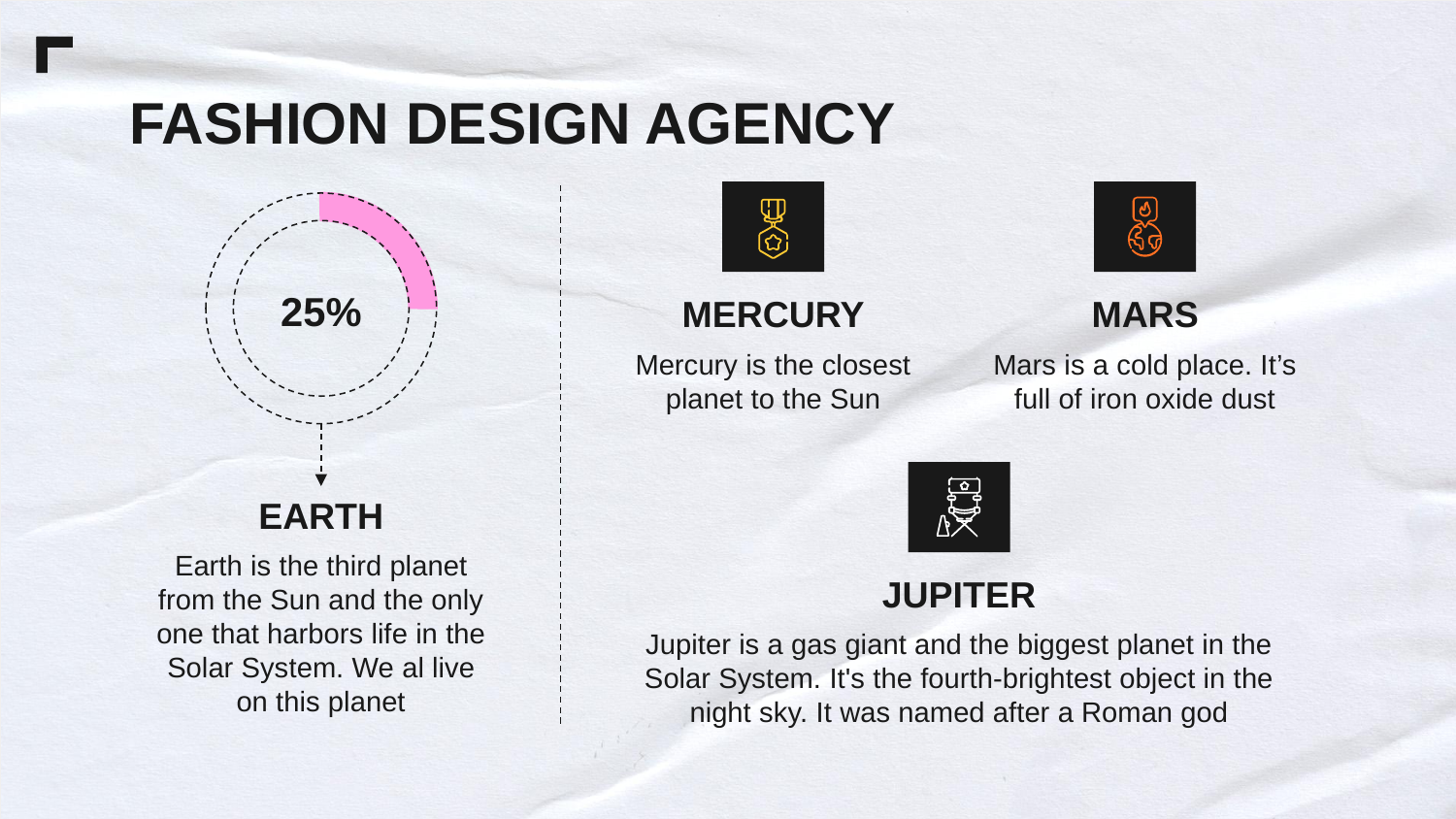

# FASHION DESIGN AGENCY

25%
MERCURY
Mercury is the closest planet to the Sun
MARS
Mars is a cold place. It’s full of iron oxide dust

EARTH
Earth is the third planet from the Sun and the only one that harbors life in the Solar System. We al live on this planet
JUPITER
Jupiter is a gas giant and the biggest planet in the Solar System. It's the fourth-brightest object in the night sky. It was named after a Roman god